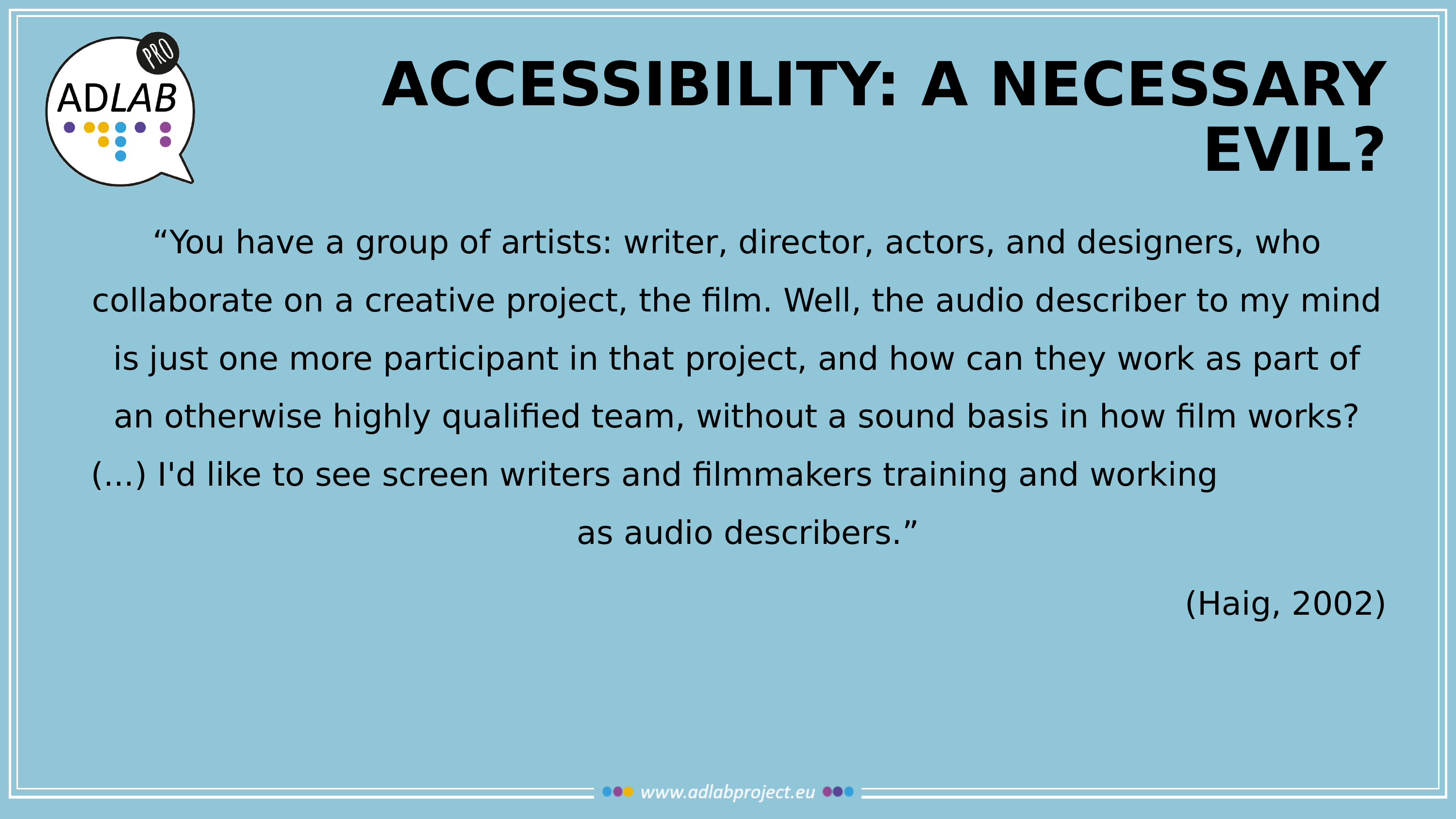

# Accessibility: a necessary evil?
“You have a group of artists: writer, director, actors, and designers, who collaborate on a creative project, the film. Well, the audio describer to my mind is just one more participant in that project, and how can they work as part of an otherwise highly qualified team, without a sound basis in how film works? (...) I'd like to see screen writers and filmmakers training and working                    as audio describers.”
(Haig, 2002)